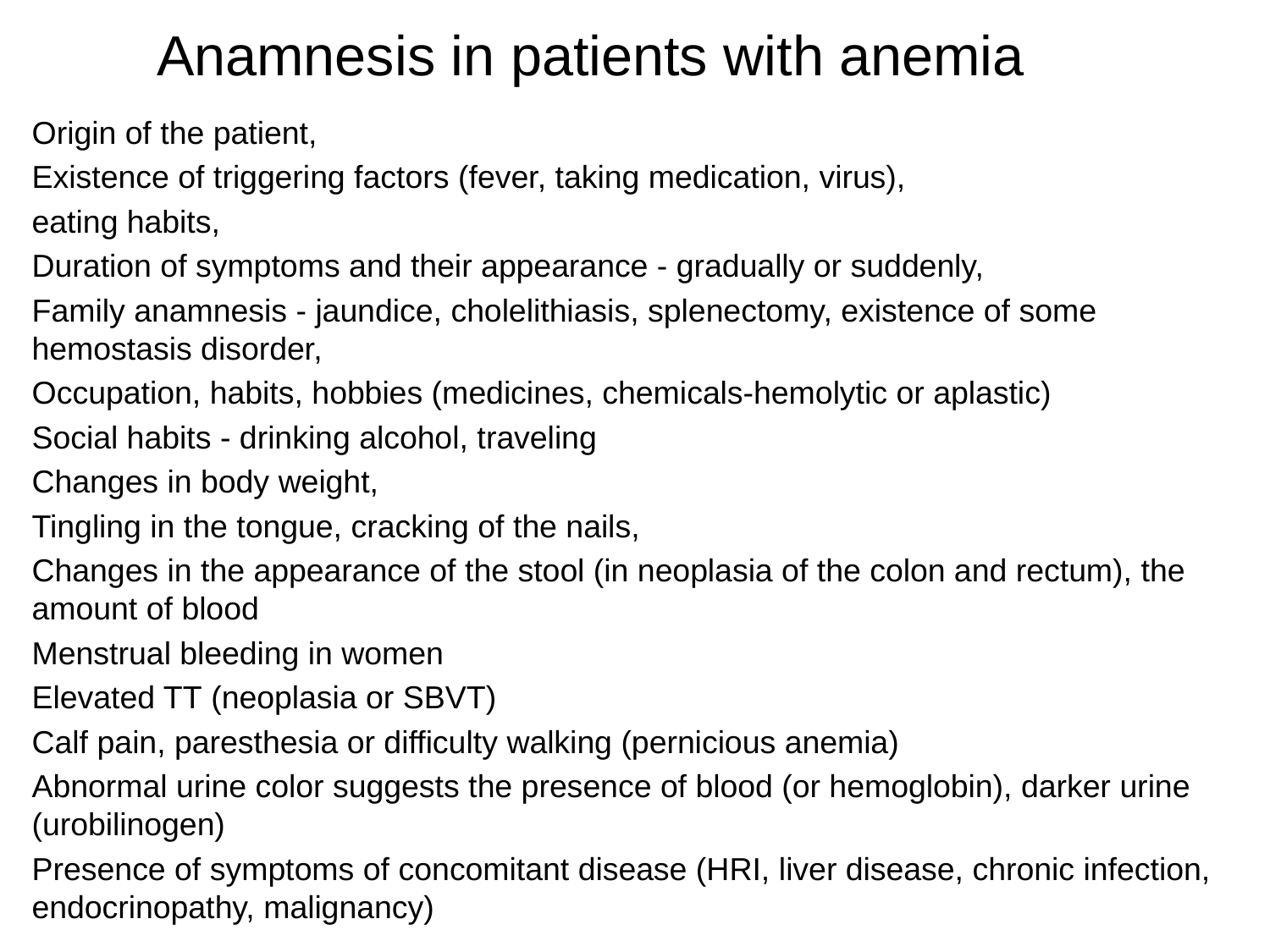

# Anamnesis in patients with anemia
Origin of the patient,
Existence of triggering factors (fever, taking medication, virus),
eating habits,
Duration of symptoms and their appearance - gradually or suddenly,
Family anamnesis - jaundice, cholelithiasis, splenectomy, existence of some hemostasis disorder,
Occupation, habits, hobbies (medicines, chemicals-hemolytic or aplastic)
Social habits - drinking alcohol, traveling
Changes in body weight,
Tingling in the tongue, cracking of the nails,
Changes in the appearance of the stool (in neoplasia of the colon and rectum), the amount of blood
Menstrual bleeding in women
Elevated TT (neoplasia or SBVT)
Calf pain, paresthesia or difficulty walking (pernicious anemia)
Abnormal urine color suggests the presence of blood (or hemoglobin), darker urine (urobilinogen)
Presence of symptoms of concomitant disease (HRI, liver disease, chronic infection, endocrinopathy, malignancy)